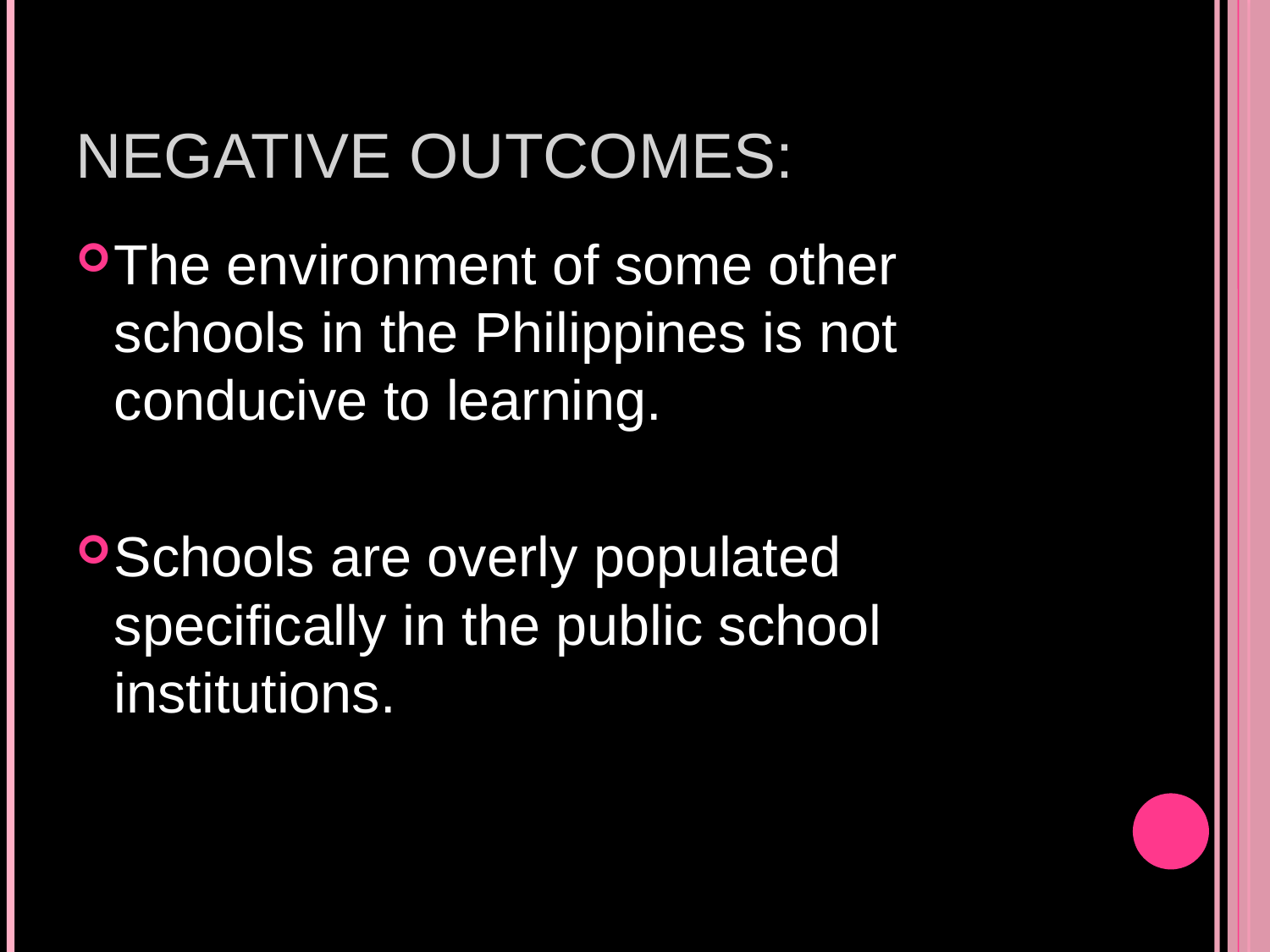

# NEGATIVE OUTCOMES:
The environment of some other schools in the Philippines is not conducive to learning.

Schools are overly populated specifically in the public school institutions.